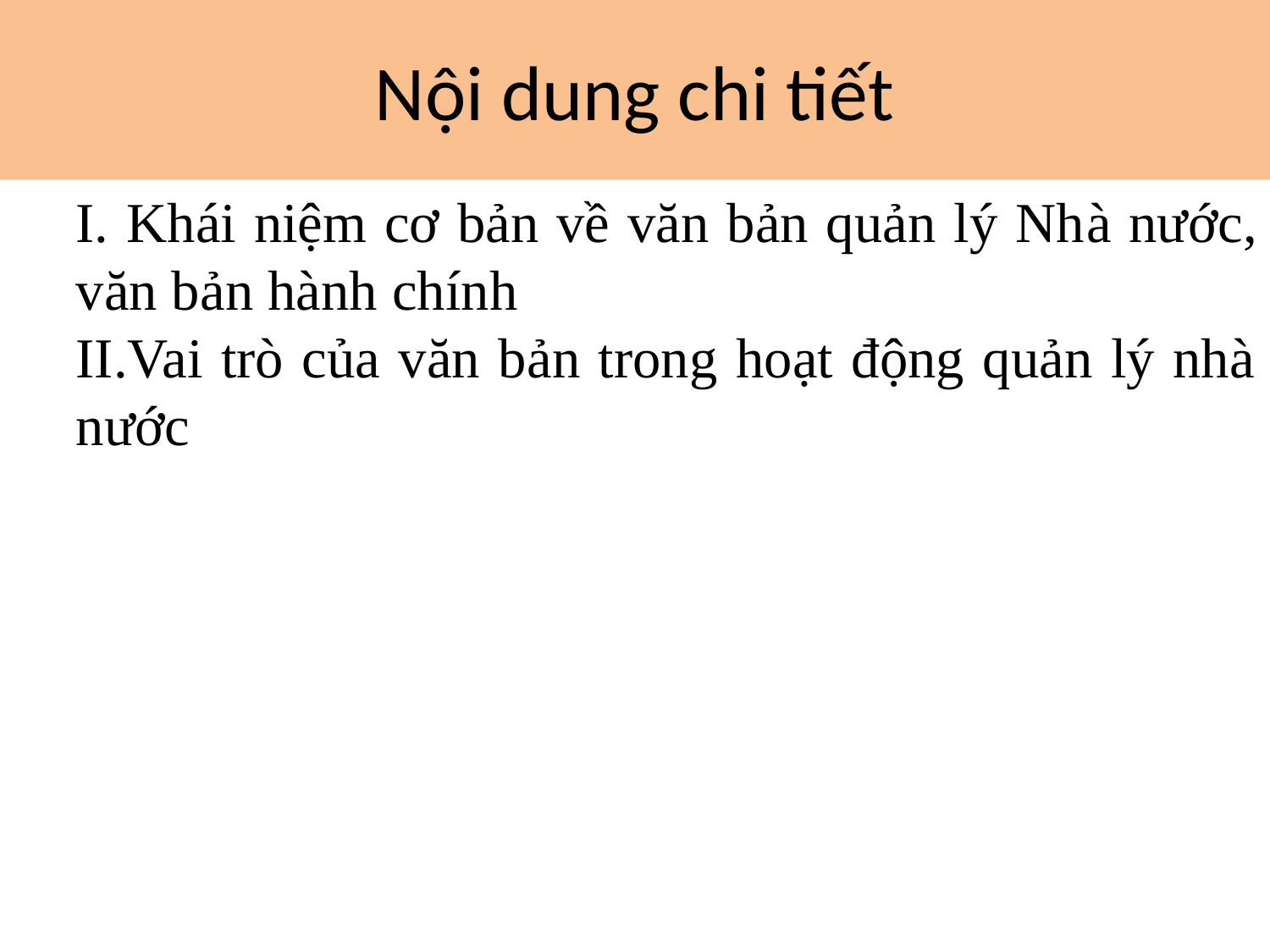

# Nội dung chi tiết
I. Khái niệm cơ bản về văn bản quản lý Nhà nước, văn bản hành chính
II.Vai trò của văn bản trong hoạt động quản lý nhà nước